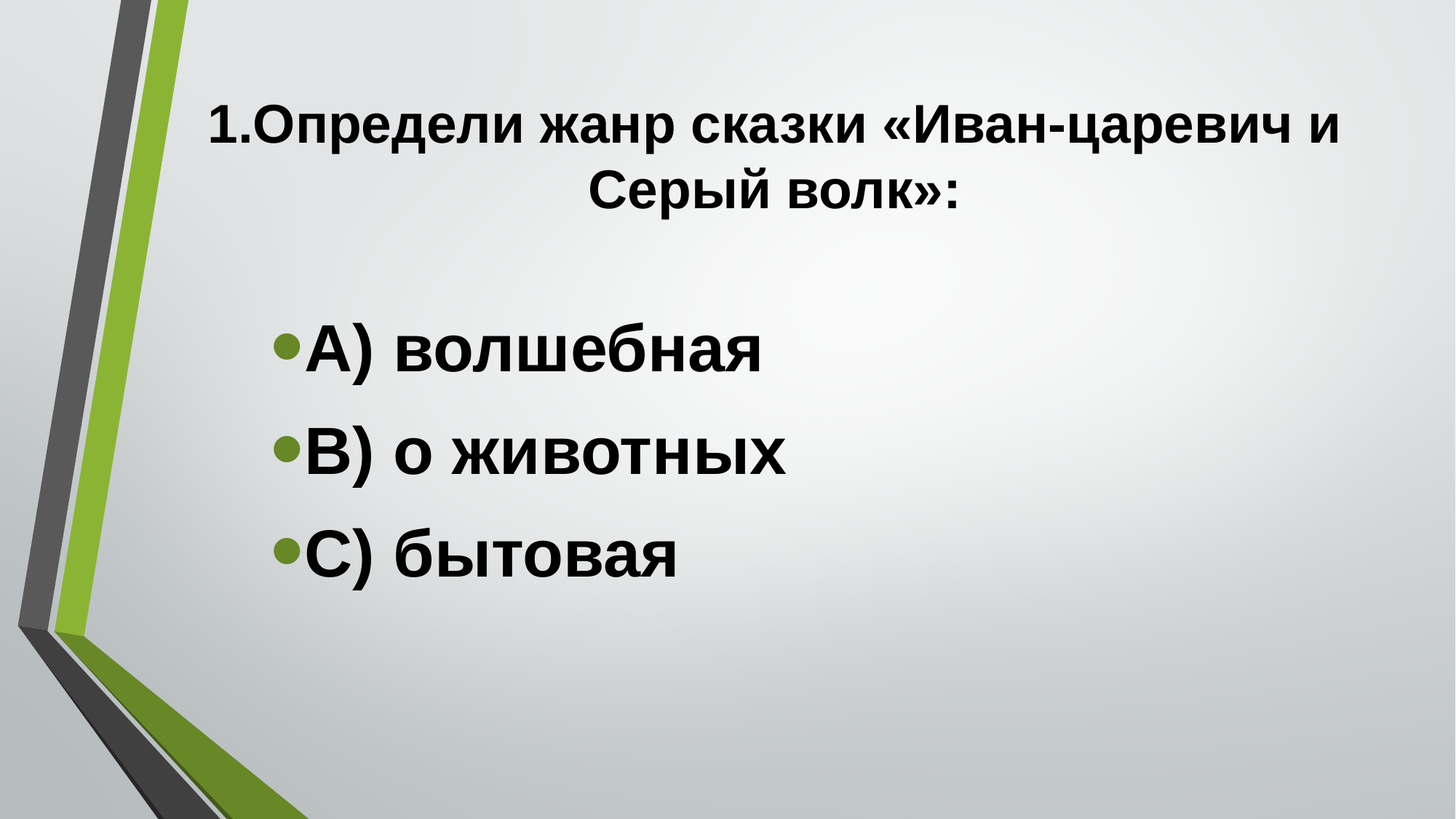

# 1.Определи жанр сказки «Иван-царевич и Серый волк»:
А) волшебная
В) о животных
С) бытовая